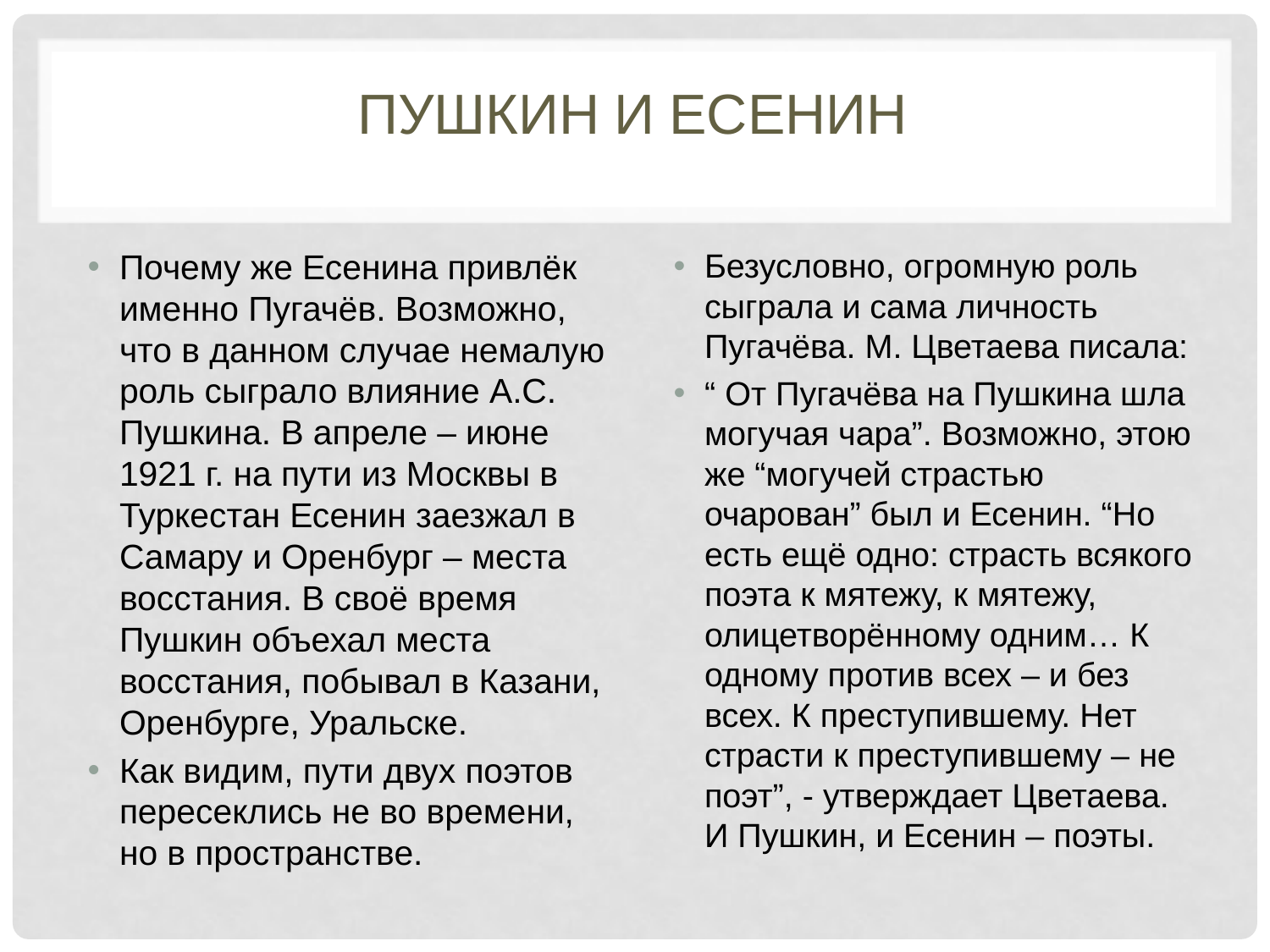

# Пушкин и Есенин
Почему же Есенина привлёк именно Пугачёв. Возможно, что в данном случае немалую роль сыграло влияние А.С. Пушкина. В апреле – июне 1921 г. на пути из Москвы в Туркестан Есенин заезжал в Самару и Оренбург – места восстания. В своё время Пушкин объехал места восстания, побывал в Казани, Оренбурге, Уральске.
Как видим, пути двух поэтов пересеклись не во времени, но в пространстве.

Безусловно, огромную роль сыграла и сама личность Пугачёва. М. Цветаева писала:
“ От Пугачёва на Пушкина шла могучая чара”. Возможно, этою же “могучей страстью очарован” был и Есенин. “Но есть ещё одно: страсть всякого поэта к мятежу, к мятежу, олицетворённому одним… К одному против всех – и без всех. К преступившему. Нет страсти к преступившему – не поэт”, - утверждает Цветаева. И Пушкин, и Есенин – поэты.